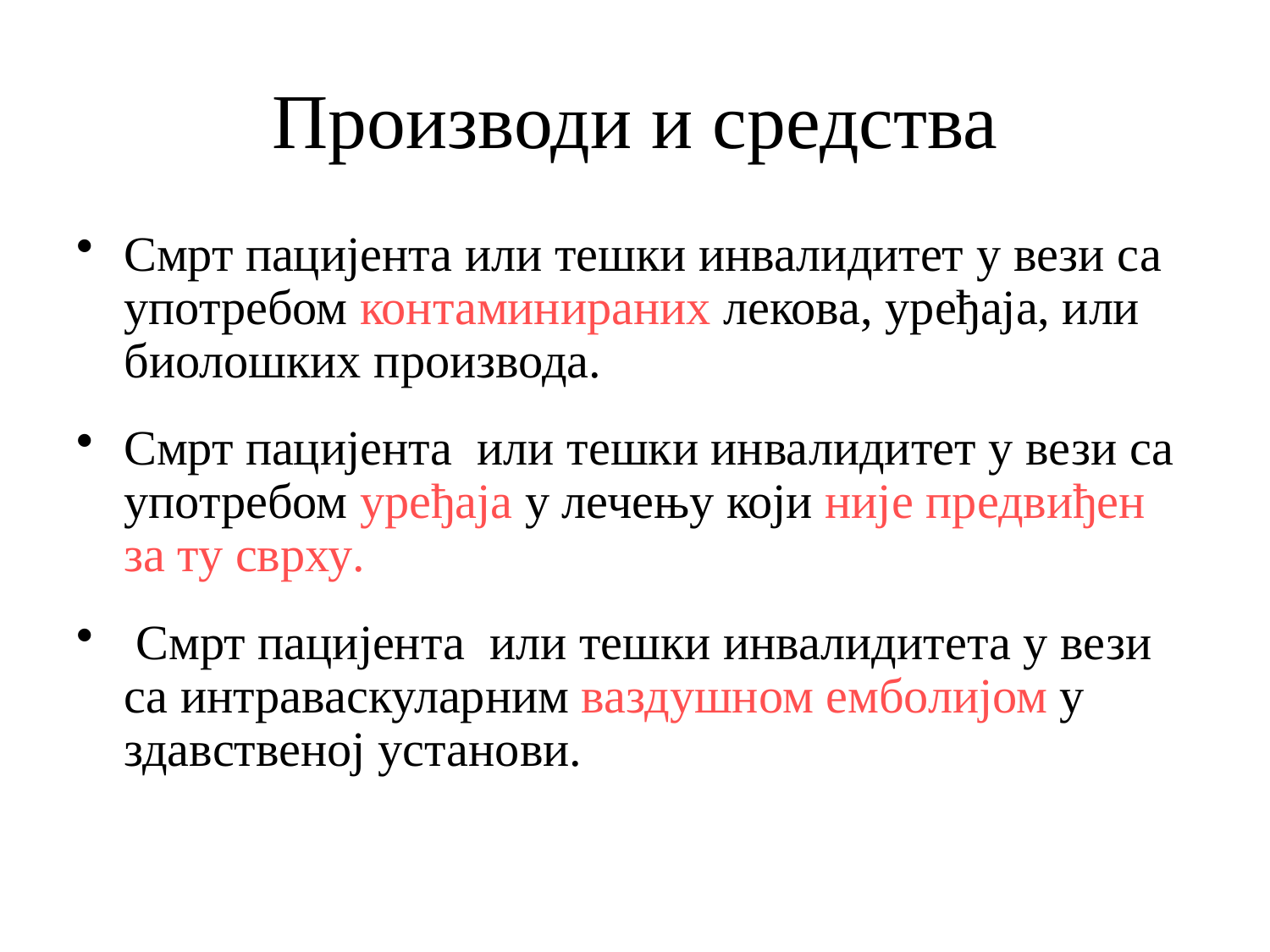

# Производи и средства
Смрт пацијента или тешки инвалидитет у вези са употребом контаминираних лекова, уређаја, или биолошких производа.
Смрт пацијента  или тешки инвалидитет у вези са употребом уређаја у лечењу који није предвиђен за ту сврху.
 Смрт пацијента  или тешки инвалидитета у вези са интраваскуларним ваздушном емболијом у здавственој установи.